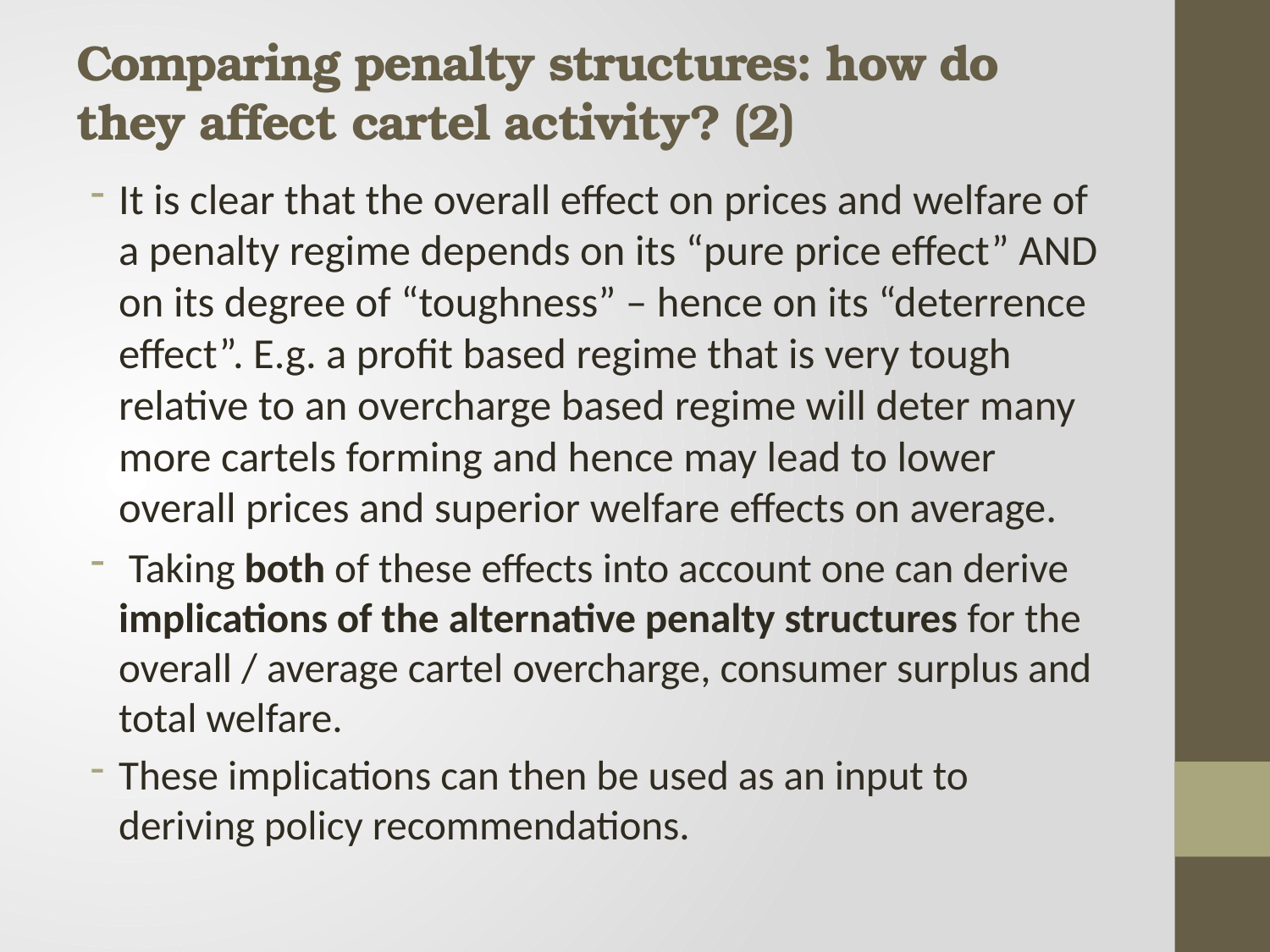

# Comparing penalty structures: how do they affect cartel activity? (2)
It is clear that the overall effect on prices and welfare of a penalty regime depends on its “pure price effect” AND on its degree of “toughness” – hence on its “deterrence effect”. E.g. a profit based regime that is very tough relative to an overcharge based regime will deter many more cartels forming and hence may lead to lower overall prices and superior welfare effects on average.
 Taking both of these effects into account one can derive implications of the alternative penalty structures for the overall / average cartel overcharge, consumer surplus and total welfare.
These implications can then be used as an input to deriving policy recommendations.